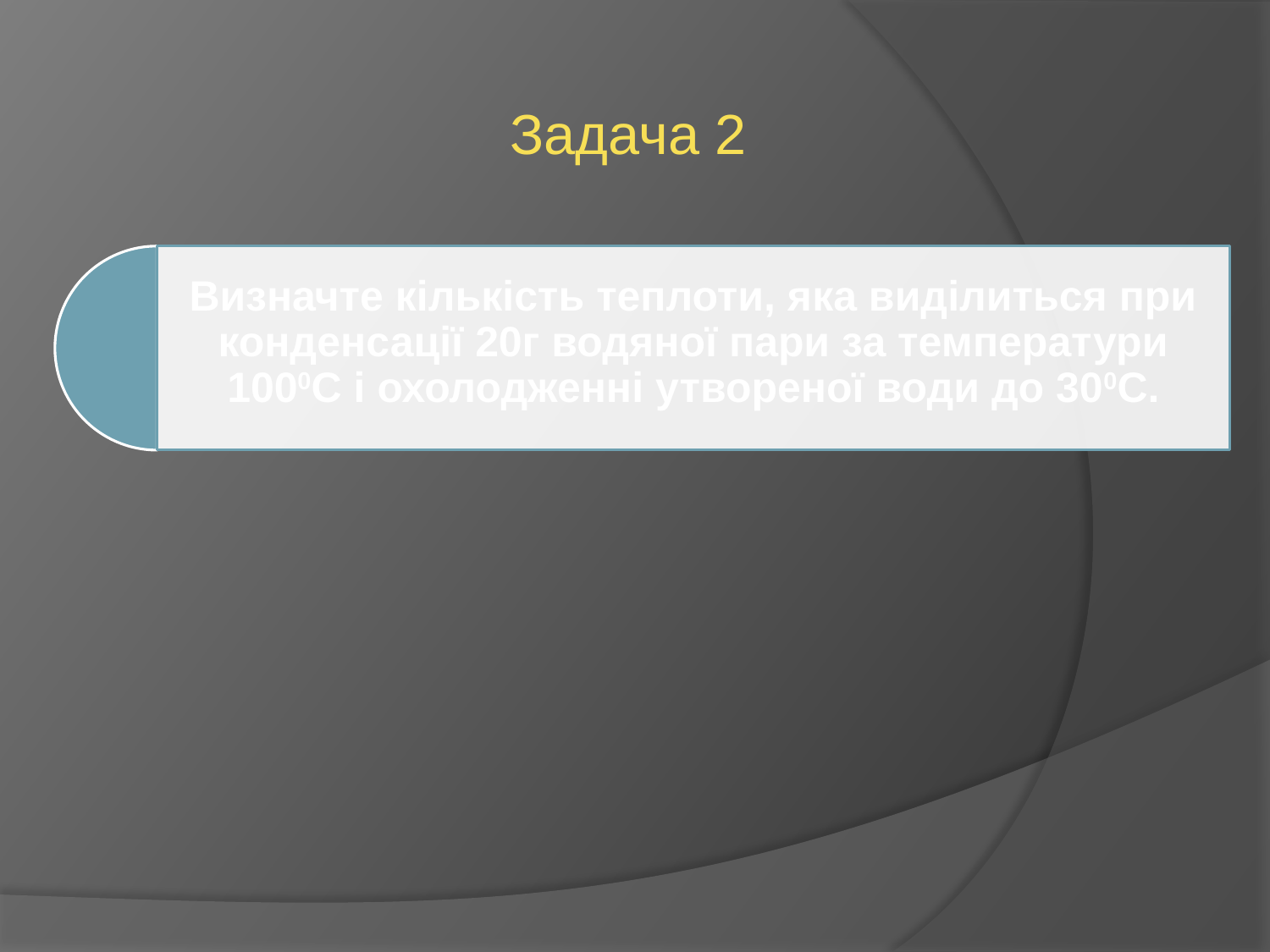

Задача 2

Визначте кількість теплоти, яка виділиться при конденсації 20г водяної пари за температури 1000С і охолодженні утвореної води до 300С.